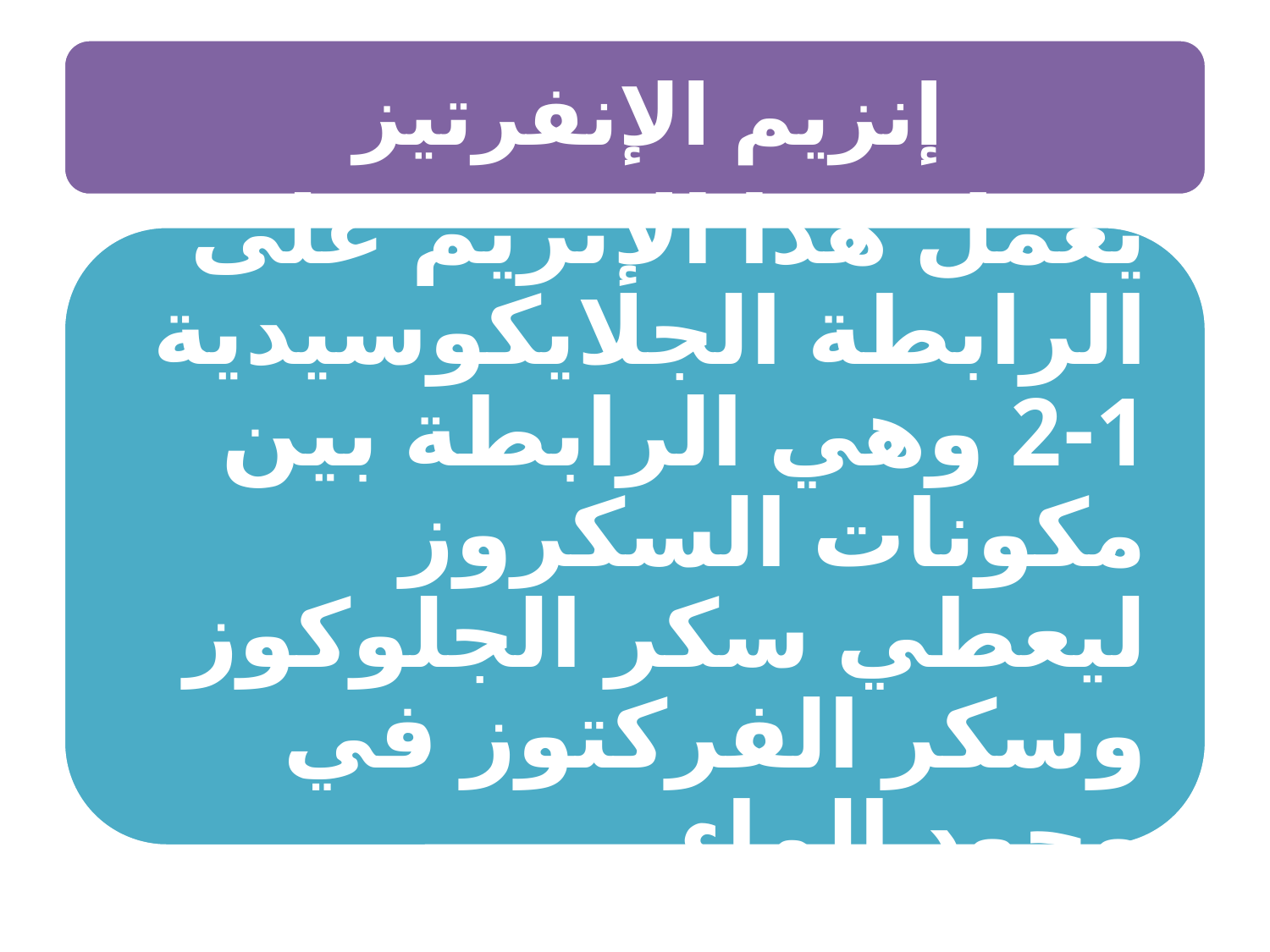

إنزيم الإنفرتيز
يعمل هذا الإنزيم على الرابطة الجلايكوسيدية 1-2 وهي الرابطة بين مكونات السكروز ليعطي سكر الجلوكوز وسكر الفركتوز في وجود الماء